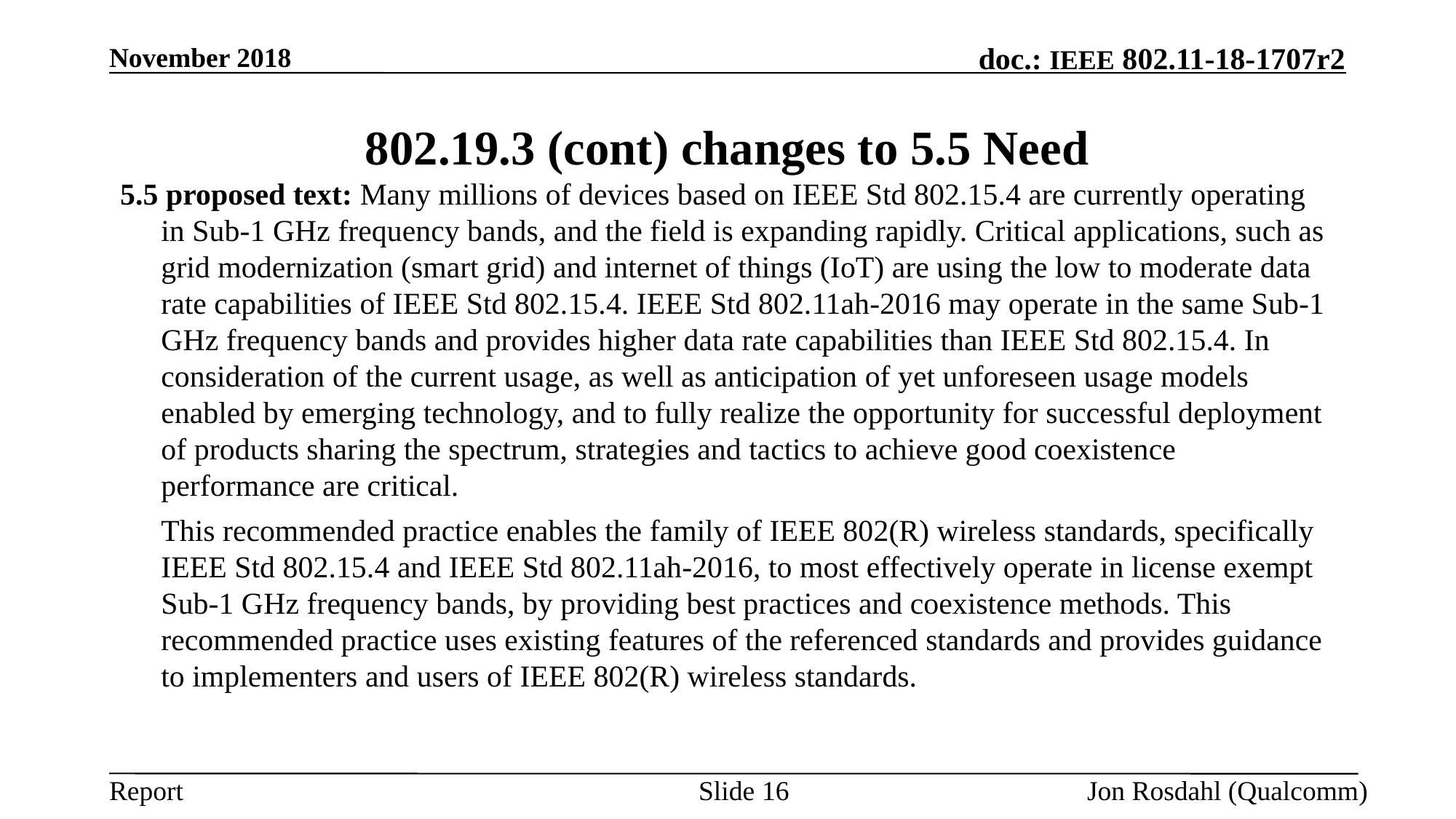

November 2018
# 802.19.3 (cont) changes to 5.5 Need
5.5 proposed text: Many millions of devices based on IEEE Std 802.15.4 are currently operating in Sub-1 GHz frequency bands, and the field is expanding rapidly. Critical applications, such as grid modernization (smart grid) and internet of things (IoT) are using the low to moderate data rate capabilities of IEEE Std 802.15.4. IEEE Std 802.11ah-2016 may operate in the same Sub-1 GHz frequency bands and provides higher data rate capabilities than IEEE Std 802.15.4. In consideration of the current usage, as well as anticipation of yet unforeseen usage models enabled by emerging technology, and to fully realize the opportunity for successful deployment of products sharing the spectrum, strategies and tactics to achieve good coexistence performance are critical.
	This recommended practice enables the family of IEEE 802(R) wireless standards, specifically IEEE Std 802.15.4 and IEEE Std 802.11ah-2016, to most effectively operate in license exempt Sub-1 GHz frequency bands, by providing best practices and coexistence methods. This recommended practice uses existing features of the referenced standards and provides guidance to implementers and users of IEEE 802(R) wireless standards.
Slide 16
Jon Rosdahl (Qualcomm)